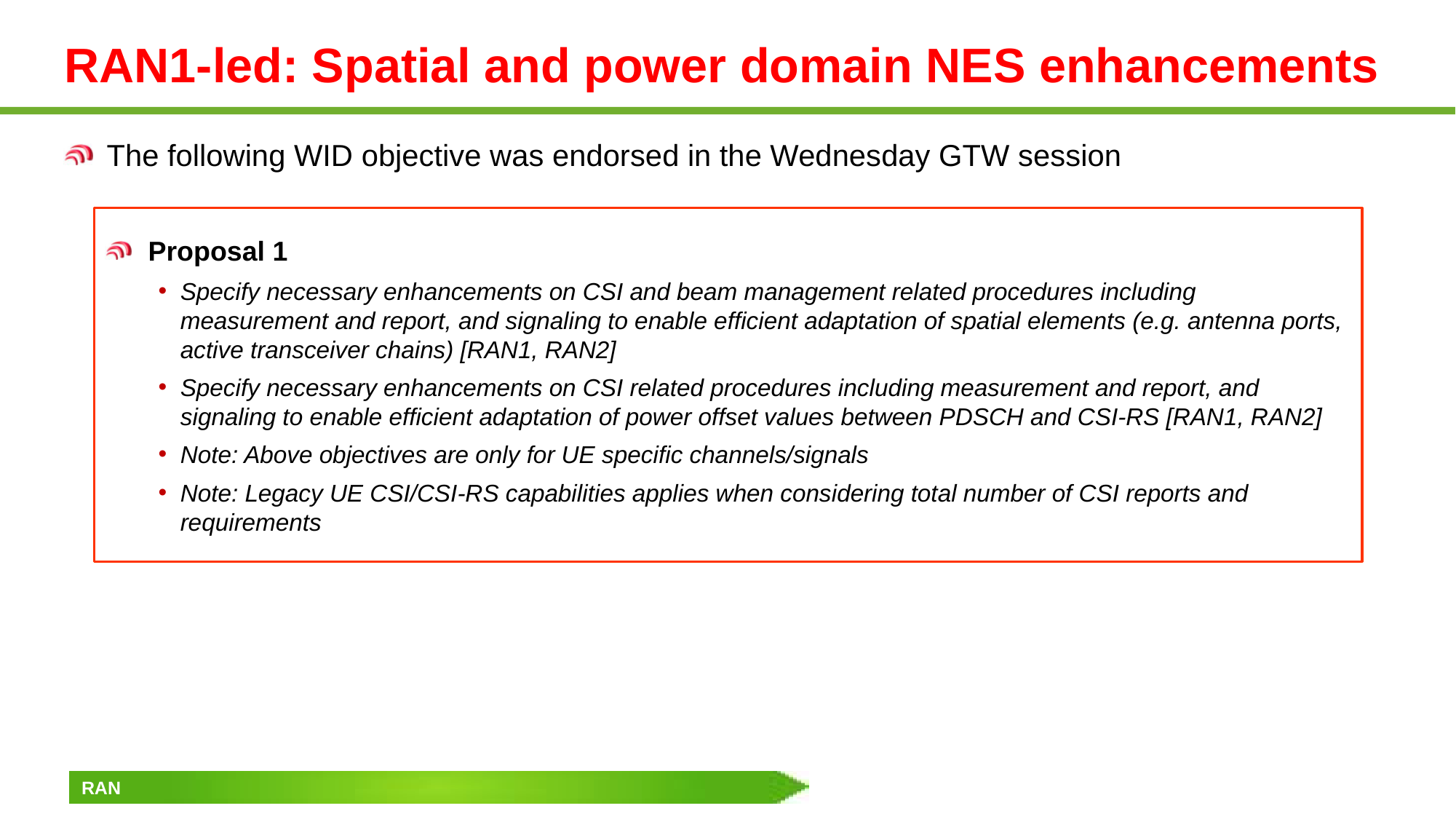

# RAN1-led: Spatial and power domain NES enhancements
The following WID objective was endorsed in the Wednesday GTW session
Proposal 1
Specify necessary enhancements on CSI and beam management related procedures including measurement and report, and signaling to enable efficient adaptation of spatial elements (e.g. antenna ports, active transceiver chains) [RAN1, RAN2]
Specify necessary enhancements on CSI related procedures including measurement and report, and signaling to enable efficient adaptation of power offset values between PDSCH and CSI-RS [RAN1, RAN2]
Note: Above objectives are only for UE specific channels/signals
Note: Legacy UE CSI/CSI-RS capabilities applies when considering total number of CSI reports and requirements